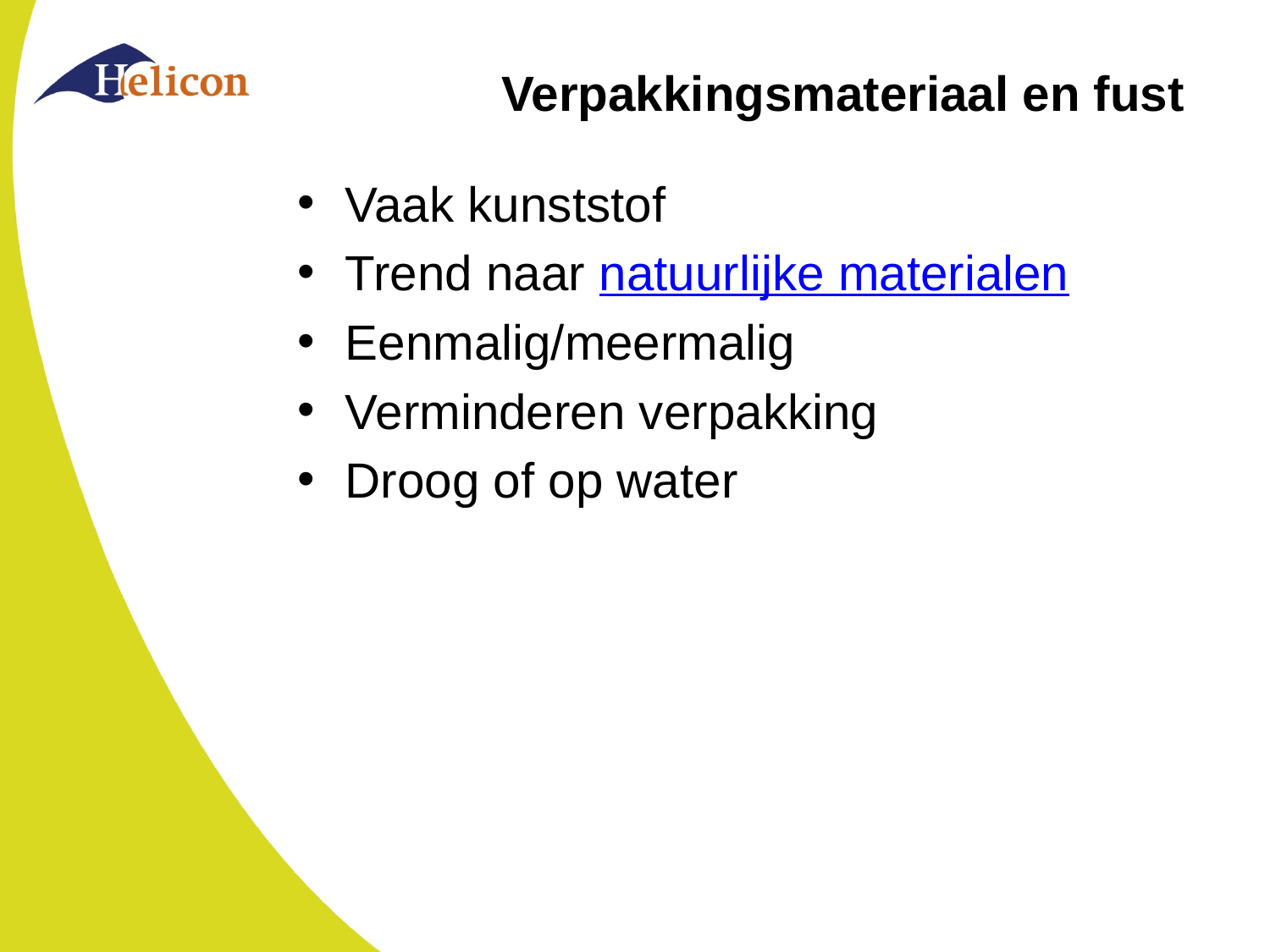

# Verpakkingsmateriaal en fust
Vaak kunststof
Trend naar natuurlijke materialen
Eenmalig/meermalig
Verminderen verpakking
Droog of op water